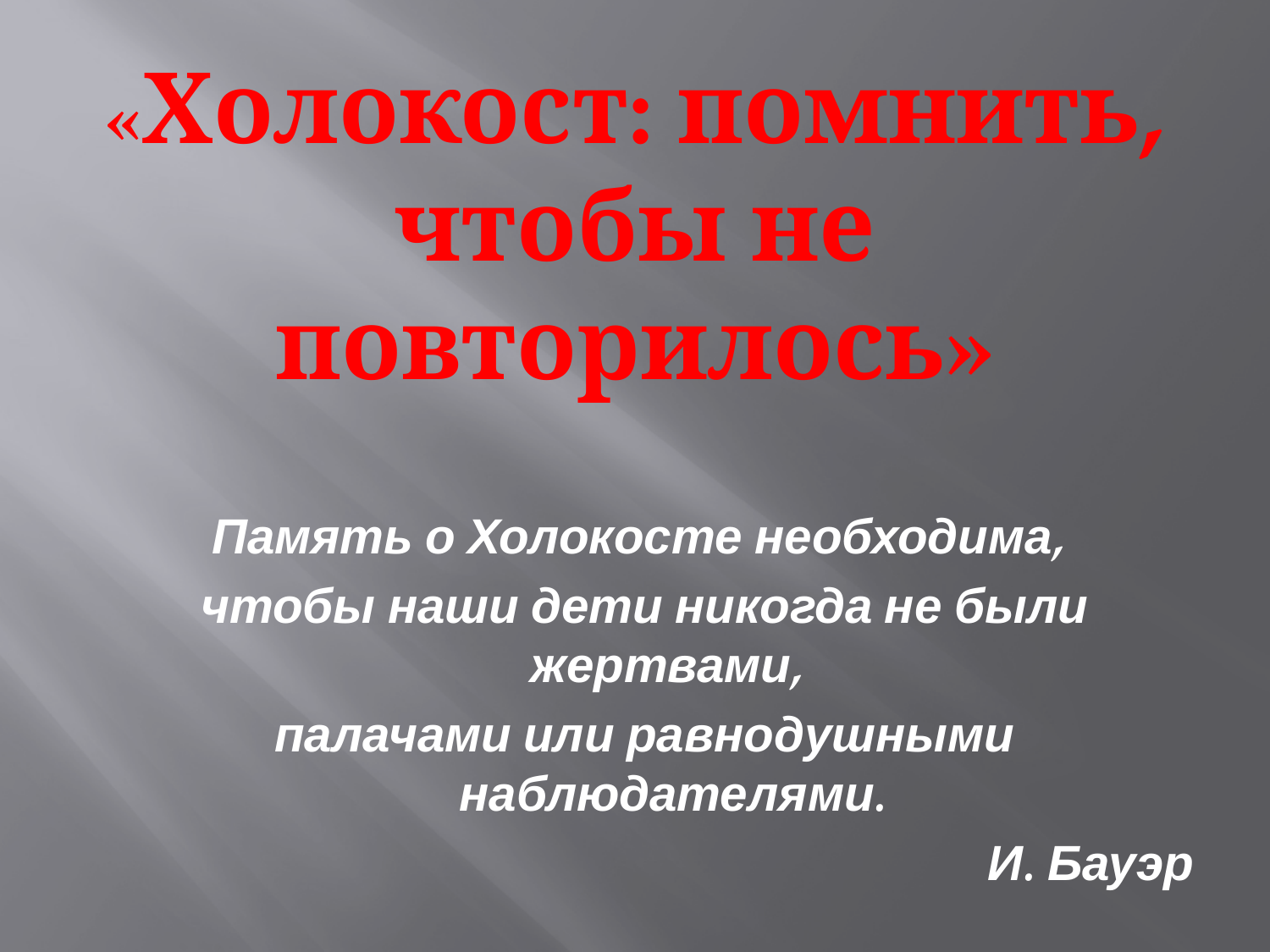

# «Холокост: помнить, чтобы не повторилось»

Память о Холокосте необходима,
чтобы наши дети никогда не были жертвами,
палачами или равнодушными наблюдателями.
И. Бауэр